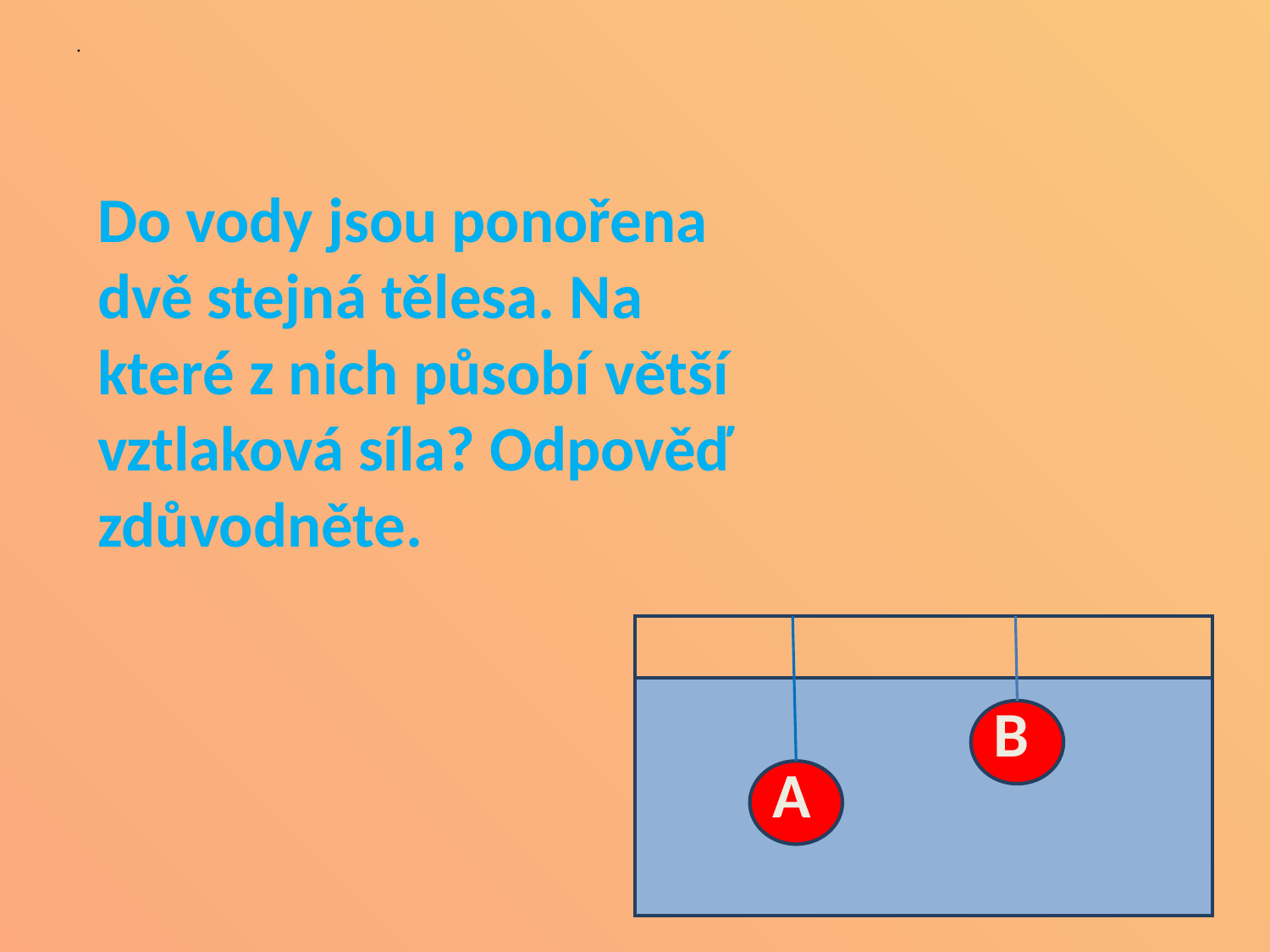

.

Do vody jsou ponořena dvě stejná tělesa. Na které z nich působí větší vztlaková síla? Odpověď zdůvodněte.

B
A